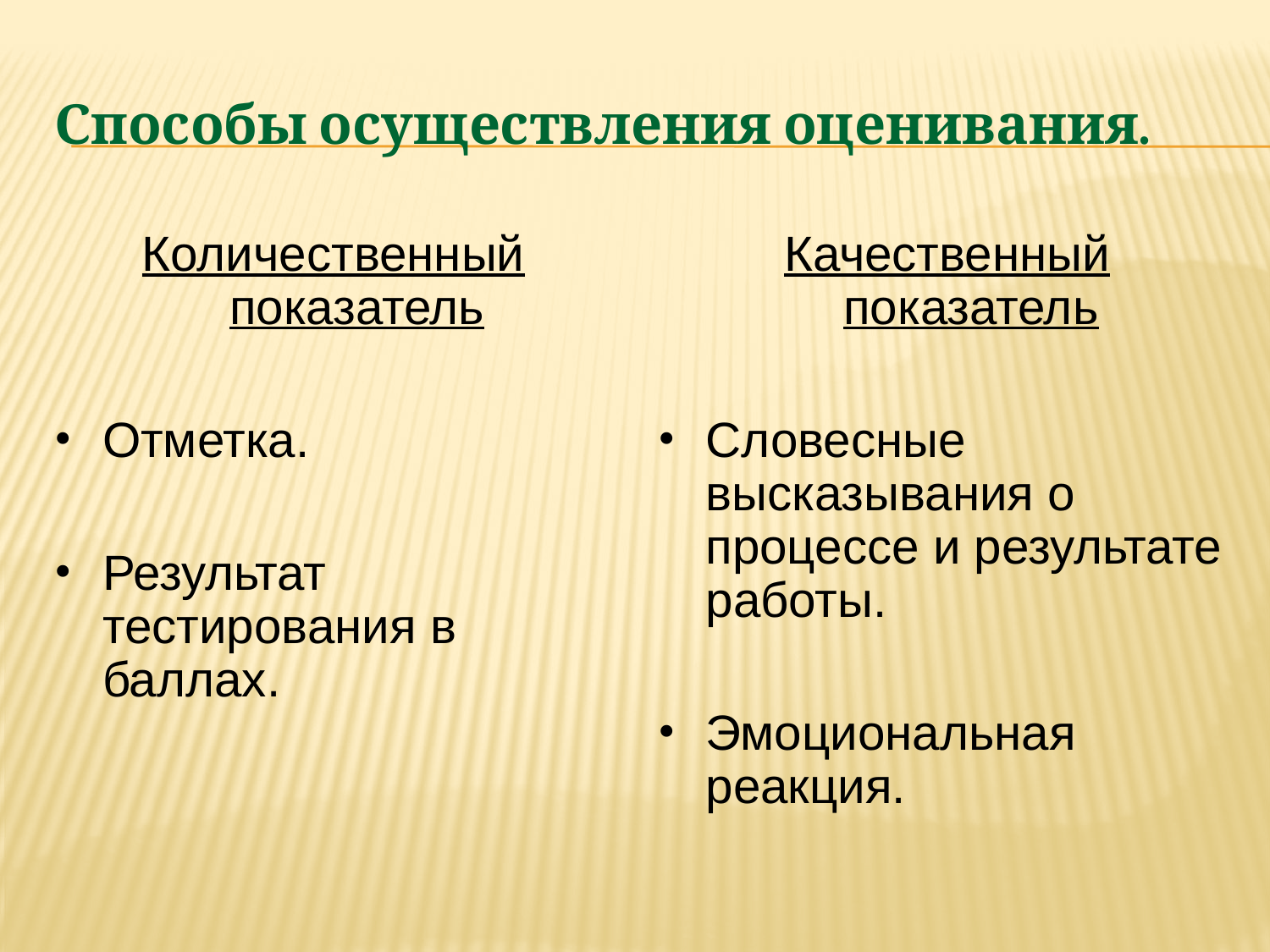

# Способы осуществления оценивания.
Количественный показатель

Отметка.

Результат тестирования в баллах.

Качественный показатель

Словесные высказывания о процессе и результате работы.

Эмоциональная реакция.